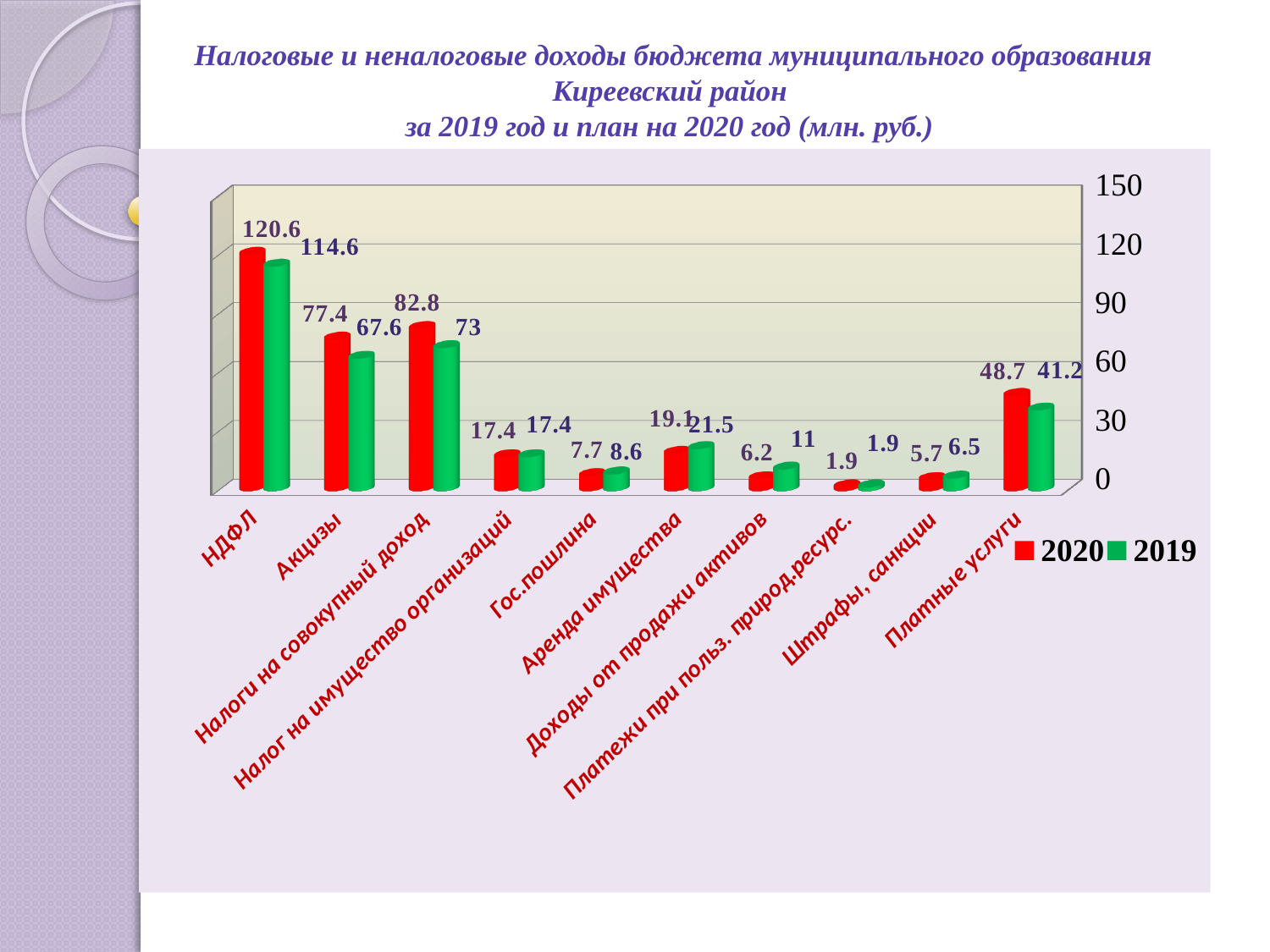

# Налоговые и неналоговые доходы бюджета муниципального образования Киреевский район за 2019 год и план на 2020 год (млн. руб.)

[unsupported chart]